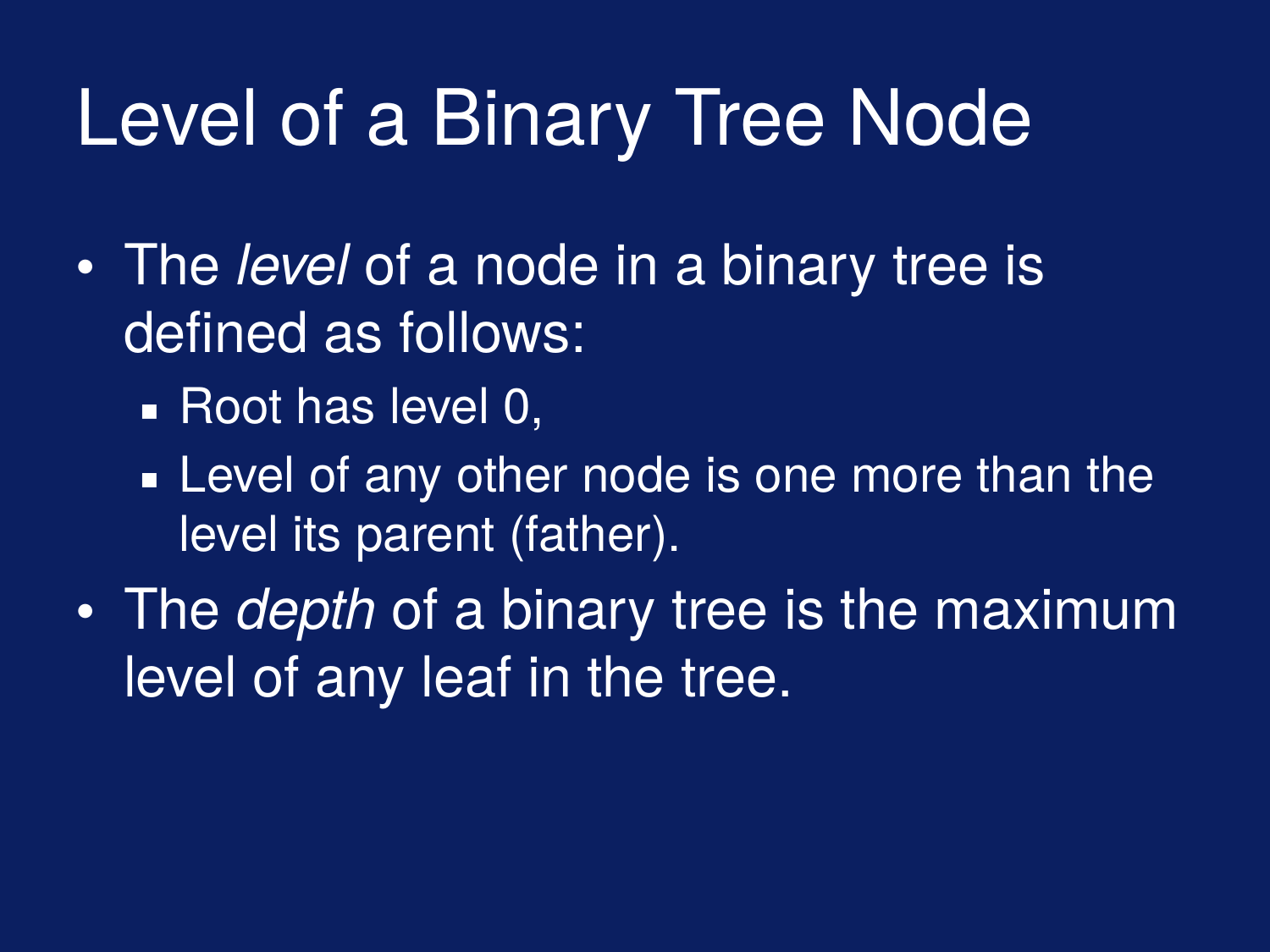

# Level of a Binary Tree Node
The level of a node in a binary tree is defined as follows:
Root has level 0,
Level of any other node is one more than the level its parent (father).
The depth of a binary tree is the maximum level of any leaf in the tree.